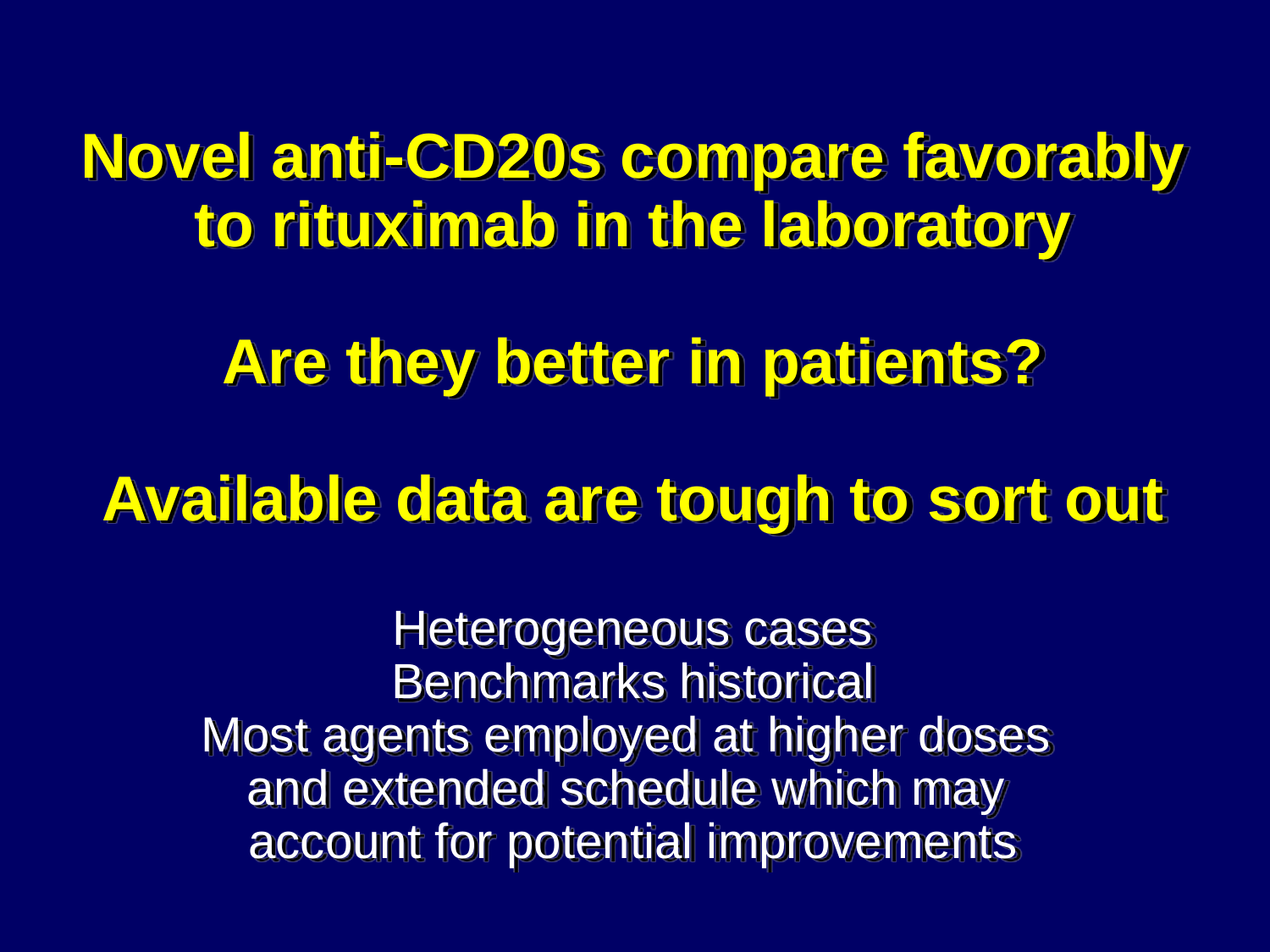

# Novel anti-CD20s compare favorably to rituximab in the laboratory Are they better in patients? Available data are tough to sort out Heterogeneous cases Benchmarks historical Most agents employed at higher doses and extended schedule which may account for potential improvements